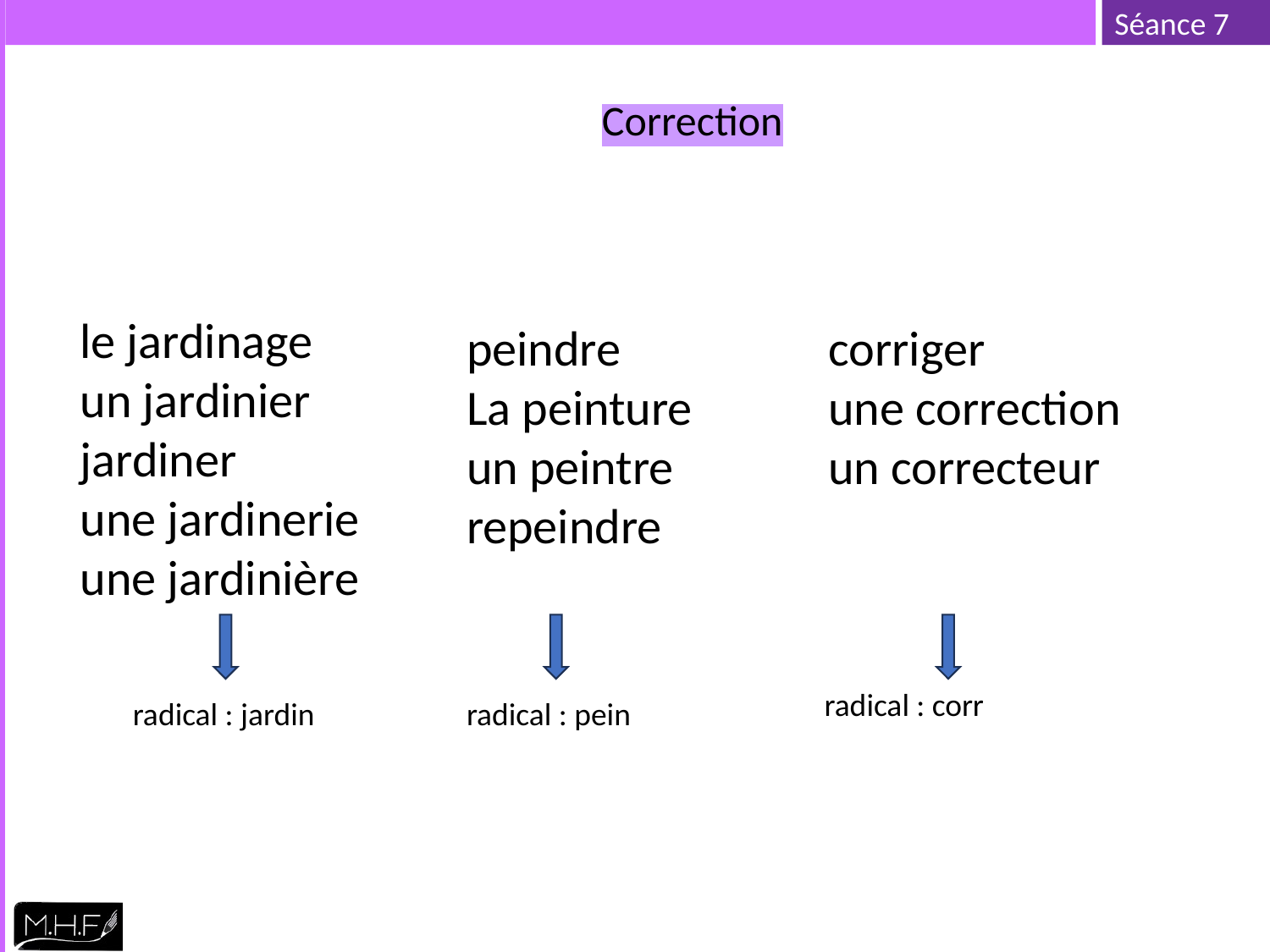

Correction
le jardinage
un jardinier
jardiner
une jardinerie
une jardinière
peindre
La peinture
un peintre
repeindre
corriger
une correction
un correcteur

radical : corr
 radical : jardin
radical : pein